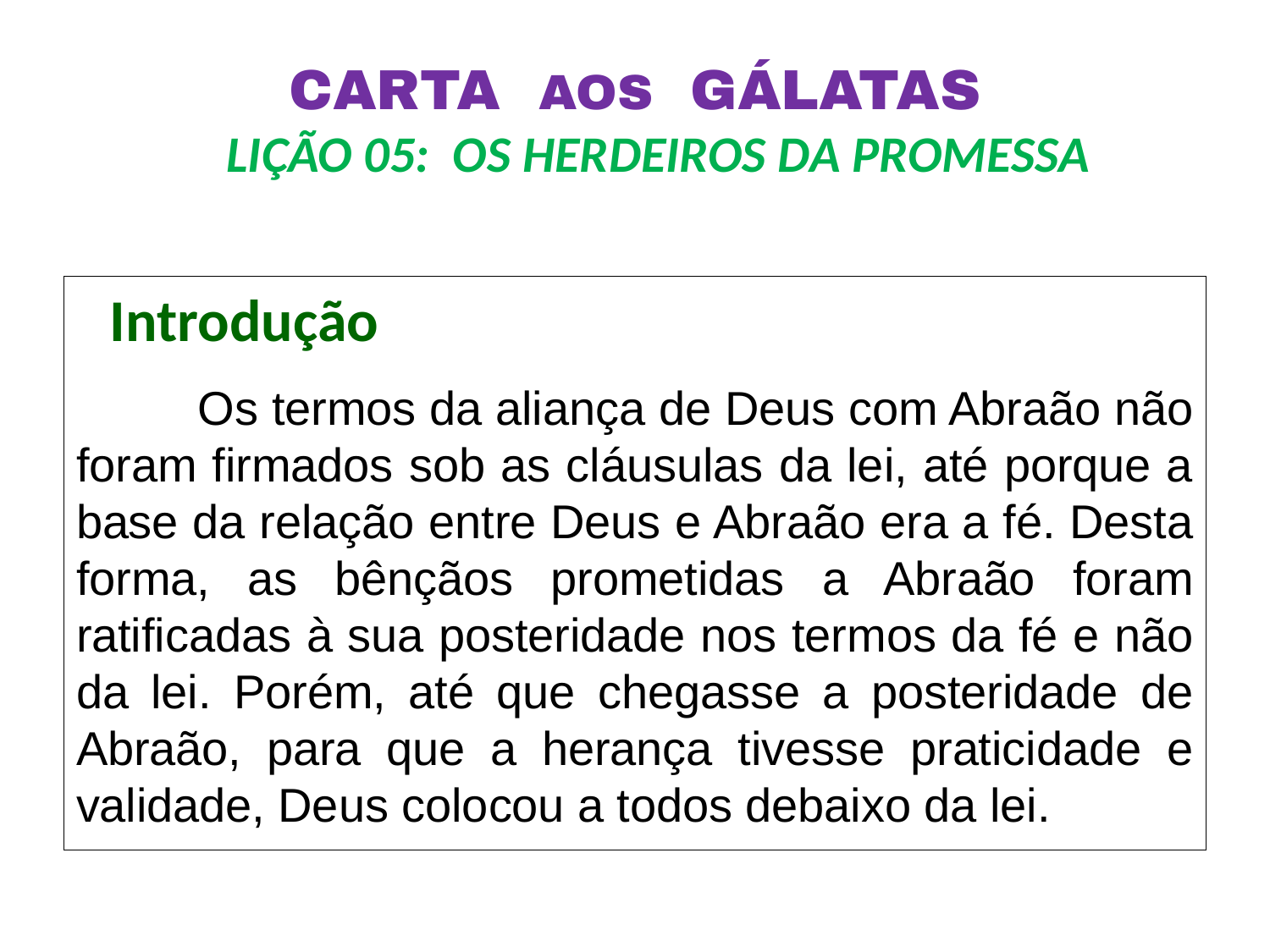

# CARTA  AOS  GÁLATAS LIÇÃO 05:  OS HERDEIROS DA PROMESSA
   Introdução

	Os termos da aliança de Deus com Abraão não foram firmados sob as cláusulas da lei, até porque a base da relação entre Deus e Abraão era a fé. Desta forma, as bênçãos prometidas a Abraão foram ratificadas à sua posteridade nos termos da fé e não da lei. Porém, até que chegasse a posteridade de Abraão, para que a herança tivesse praticidade e validade, Deus colocou a todos debaixo da lei.